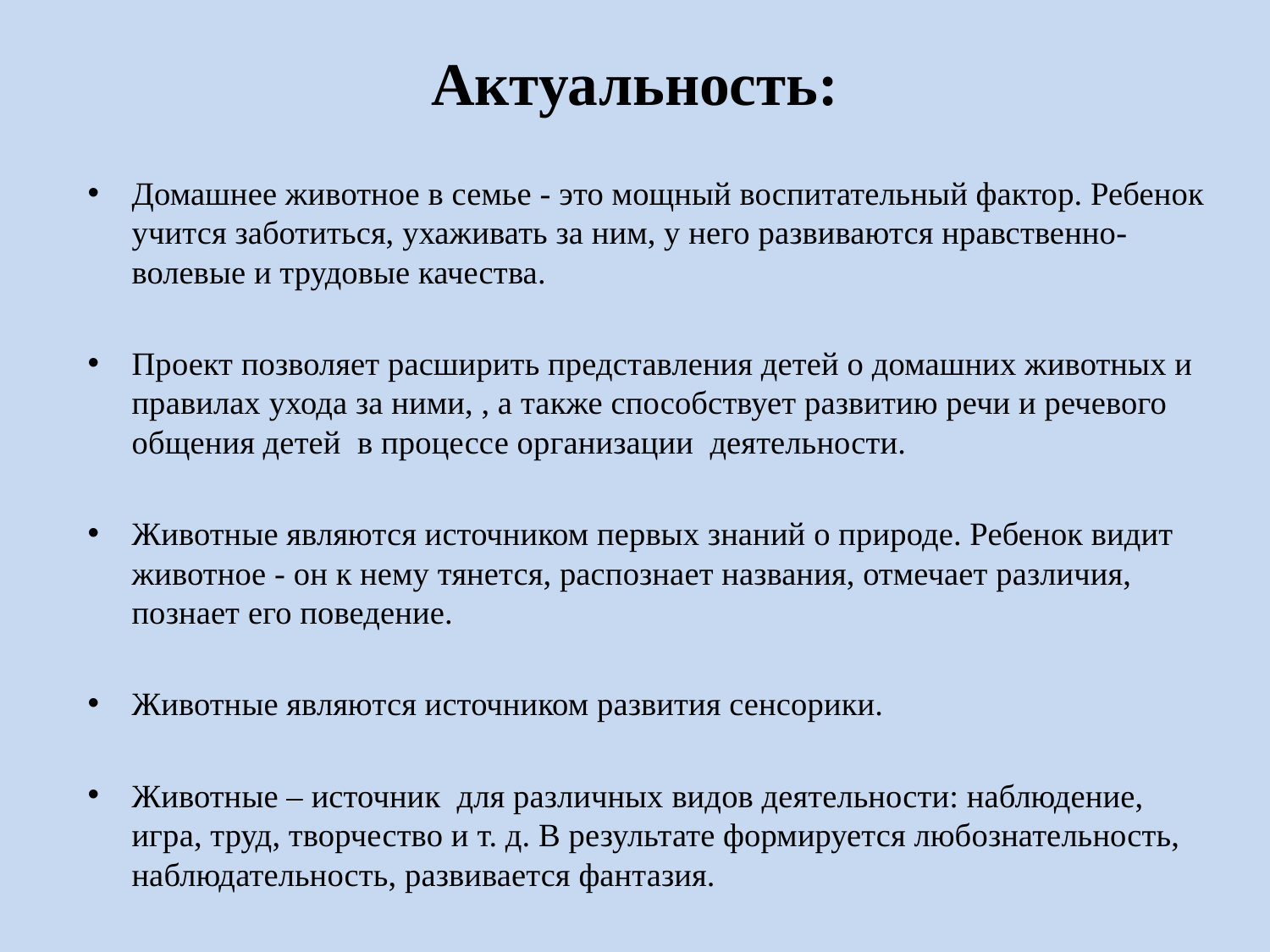

# Актуальность:
Домашнее животное в семье - это мощный воспитательный фактор. Ребенок учится заботиться, ухаживать за ним, у него развиваются нравственно-волевые и трудовые качества.

Проект позволяет расширить представления детей о домашних животных и правилах ухода за ними, , а также способствует развитию речи и речевого общения детей  в процессе организации  деятельности.

Животные являются источником первых знаний о природе. Ребенок видит животное - он к нему тянется, распознает названия, отмечает различия, познает его поведение.

Животные являются источником развития сенсорики.

Животные – источник  для различных видов деятельности: наблюдение, игра, труд, творчество и т. д. В результате формируется любознательность, наблюдательность, развивается фантазия.